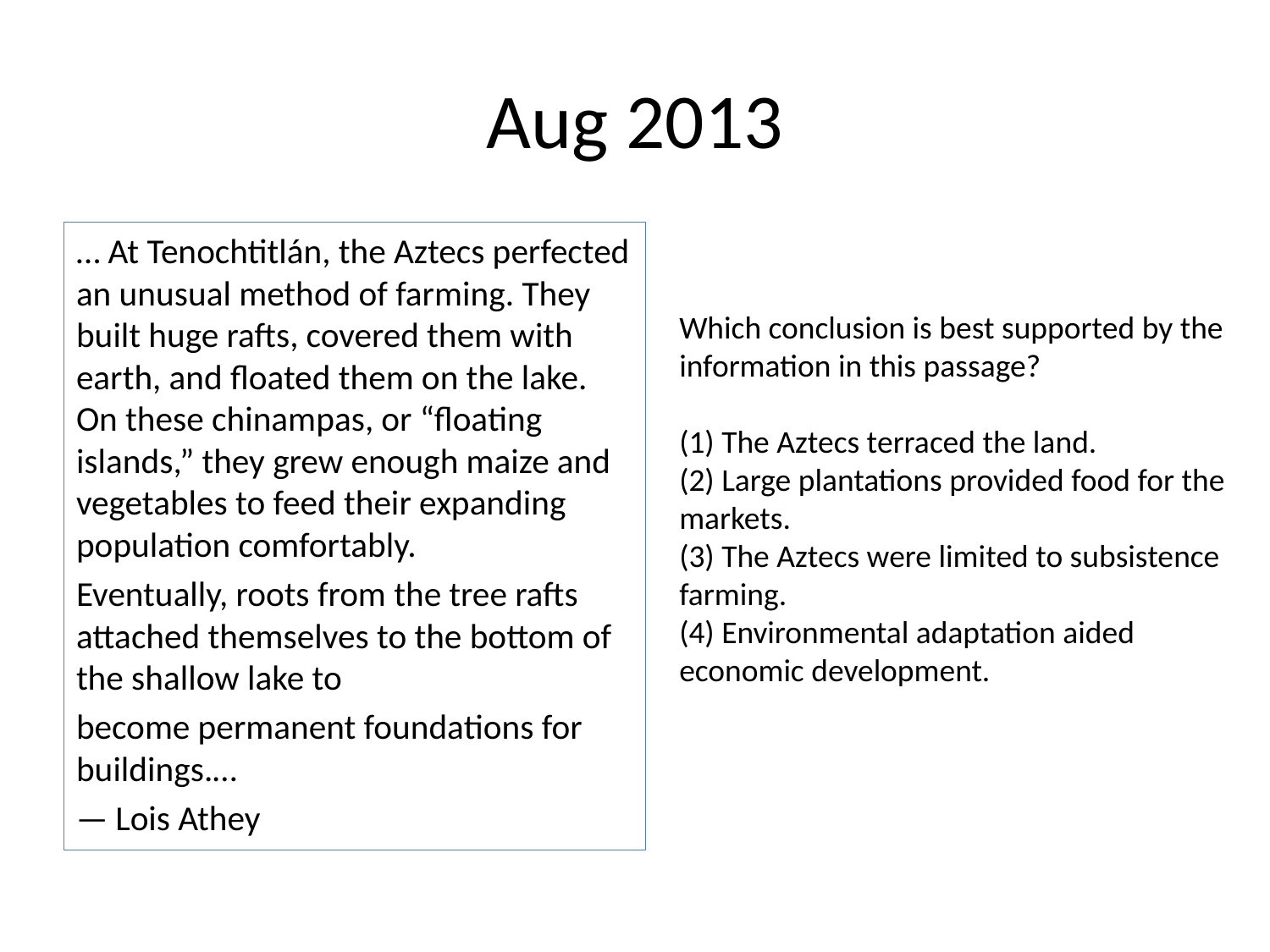

# Aug 2013
… At Tenochtitlán, the Aztecs perfected an unusual method of farming. They built huge rafts, covered them with earth, and floated them on the lake. On these chinampas, or “floating islands,” they grew enough maize and vegetables to feed their expanding population comfortably.
Eventually, roots from the tree rafts attached themselves to the bottom of the shallow lake to
become permanent foundations for buildings.…
— Lois Athey
Which conclusion is best supported by the information in this passage?

(1) The Aztecs terraced the land.
(2) Large plantations provided food for the markets.
(3) The Aztecs were limited to subsistence
farming.
(4) Environmental adaptation aided economic development.